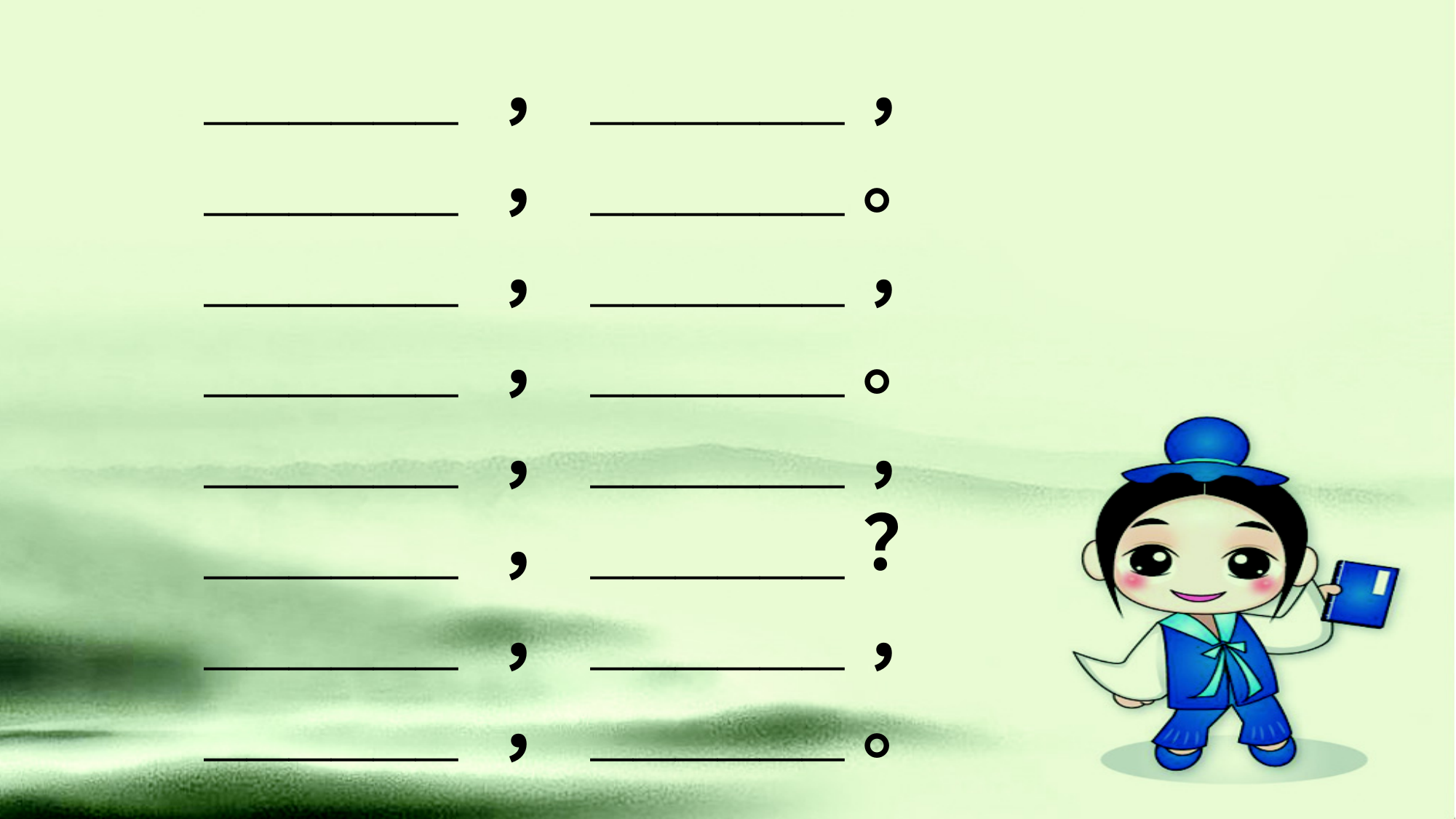

______ ，______，
______ ，______。
______ ，______，
______ ，______。
______ ，______，
______ ，______？
______ ，______，
______ ，______。